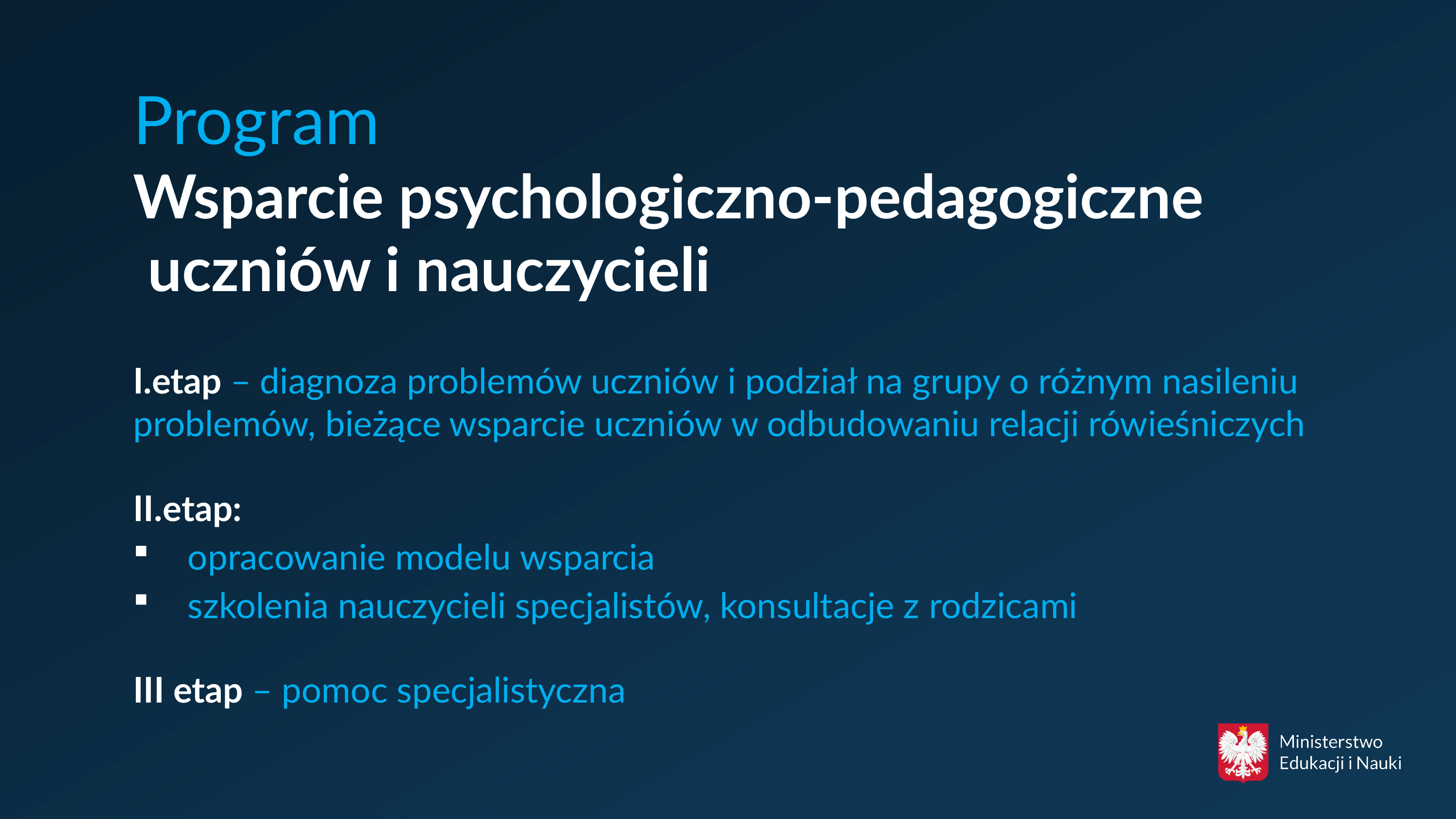

# Program
Wsparcie psychologiczno-pedagogiczne  uczniów i nauczycieli
etap – diagnoza problemów uczniów i podział na grupy o różnym nasileniu  problemów, bieżące wsparcie uczniów w odbudowaniu relacji rówieśniczych

etap:
opracowanie modelu wsparcia
szkolenia nauczycieli specjalistów, konsultacje z rodzicami

III etap – pomoc specjalistyczna